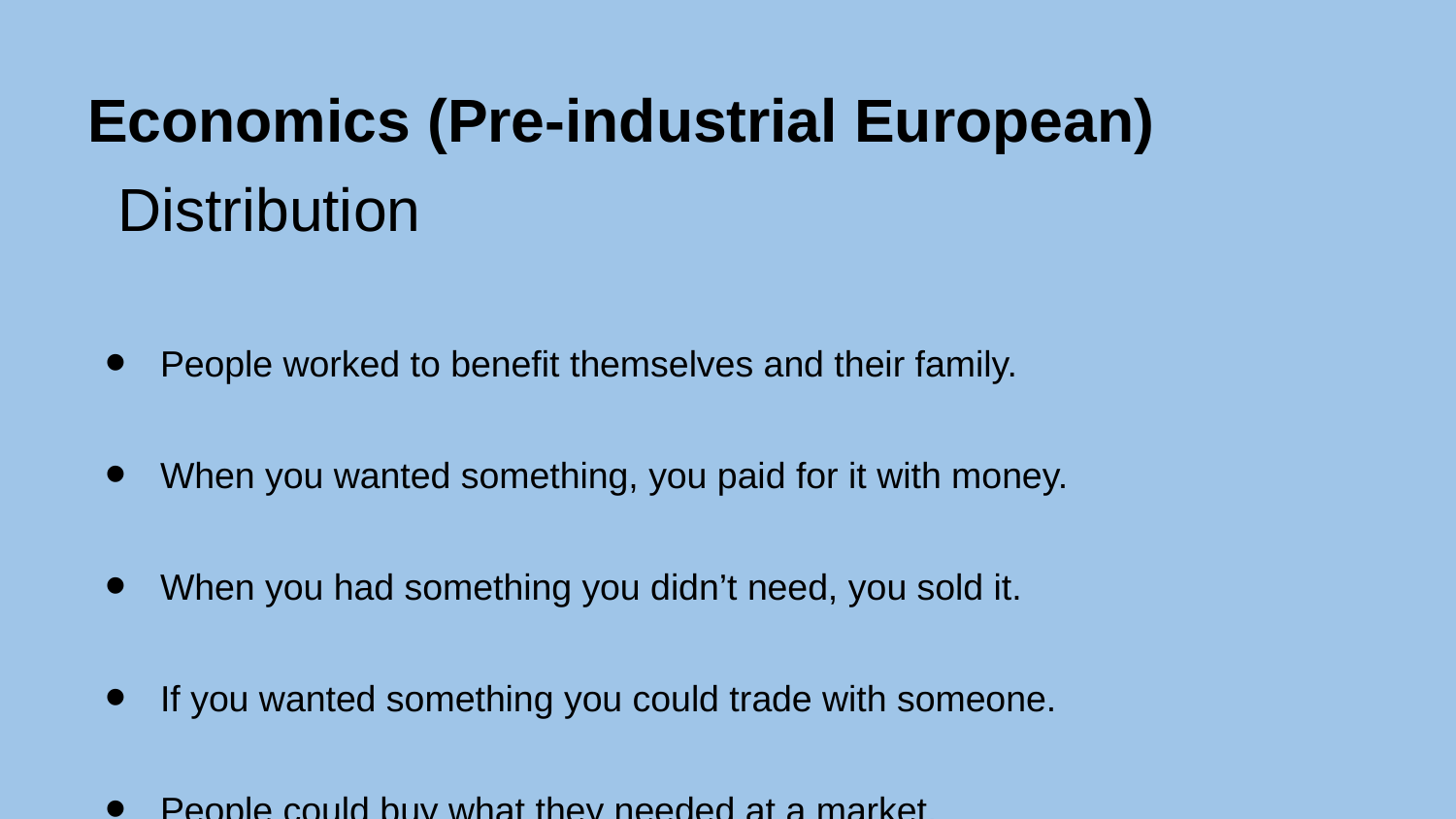

# Economics (Pre-industrial European)
Distribution

People worked to benefit themselves and their family.

When you wanted something, you paid for it with money.

When you had something you didn’t need, you sold it.

If you wanted something you could trade with someone.

People could buy what they needed at a market.

People could sell products at the market.